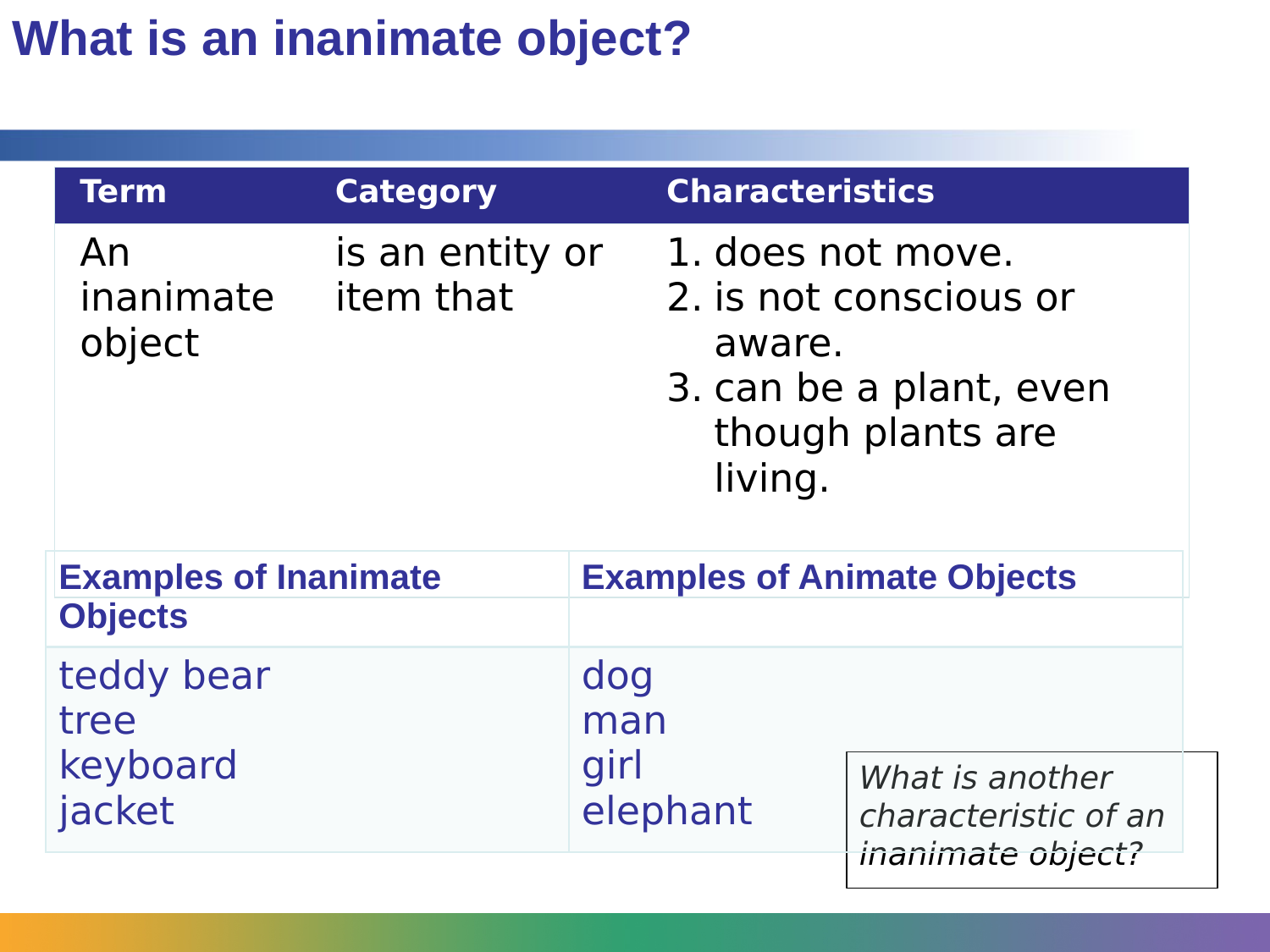

What is an inanimate object?
| Term | Category | Characteristics |
| --- | --- | --- |
| An inanimate object | is an entity or item that | does not move. is not conscious or aware. can be a plant, even though plants are living. |
| Examples of Inanimate Objects | Examples of Animate Objects |
| --- | --- |
| teddy bear tree keyboard jacket | dog man girl elephant |
What is another characteristic of an inanimate object?